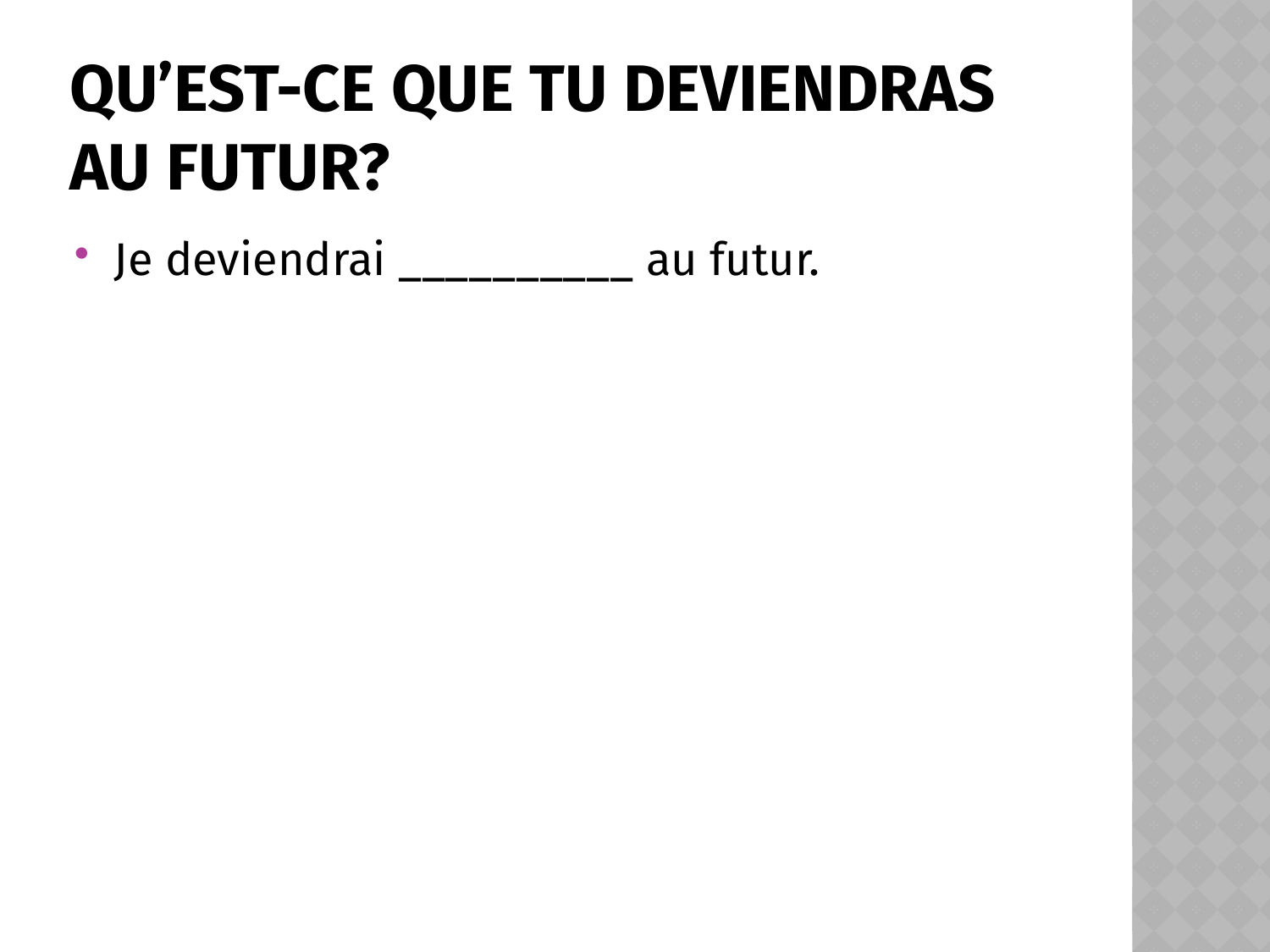

# Qu’est-ce que tu deviendras au futur?
Je deviendrai __________ au futur.